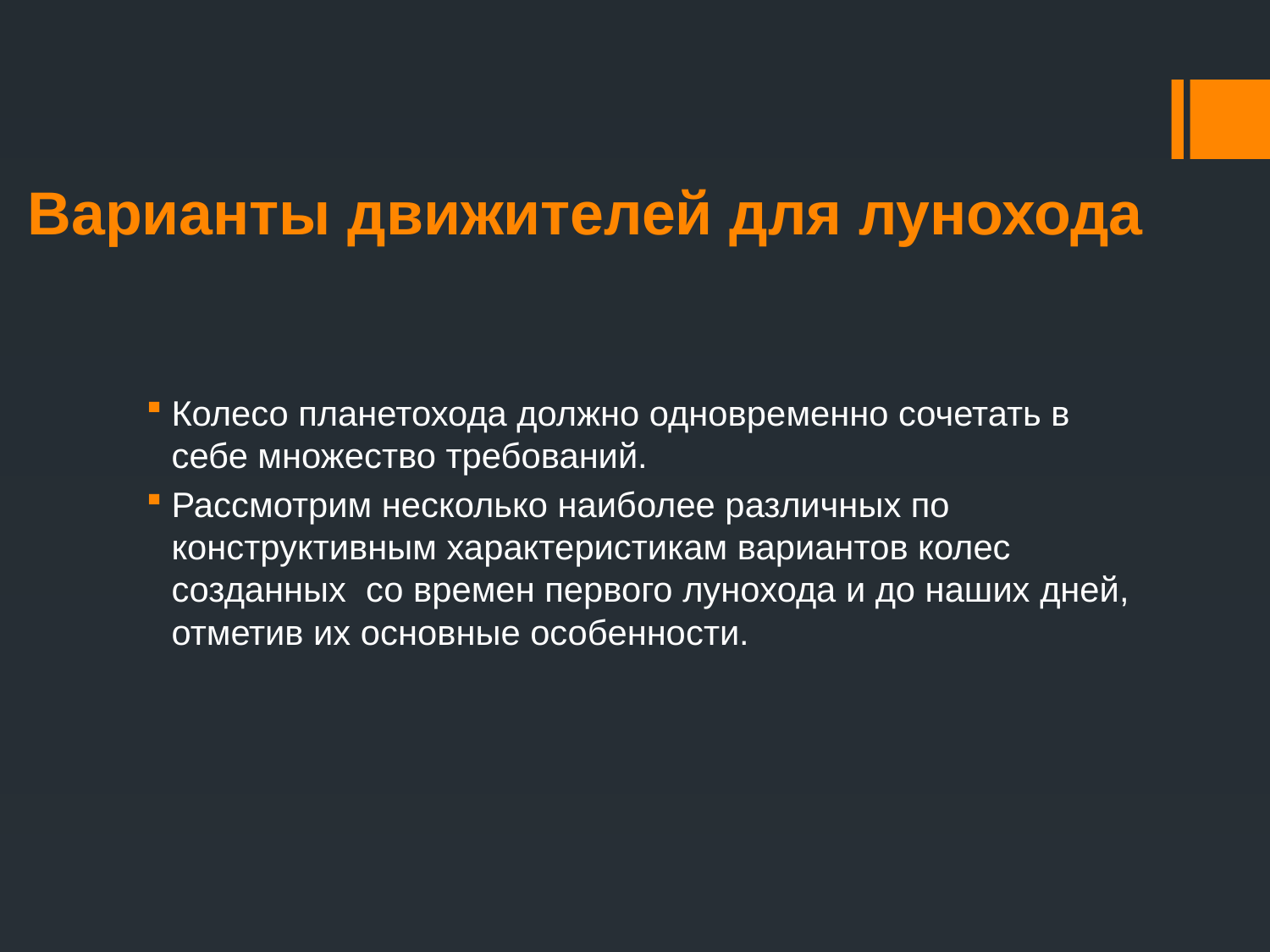

# Варианты движителей для лунохода
Колесо планетохода должно одновременно сочетать в себе множество требований.
Рассмотрим несколько наиболее различных по конструктивным характеристикам вариантов колес созданных  со времен первого лунохода и до наших дней, отметив их основные особенности.